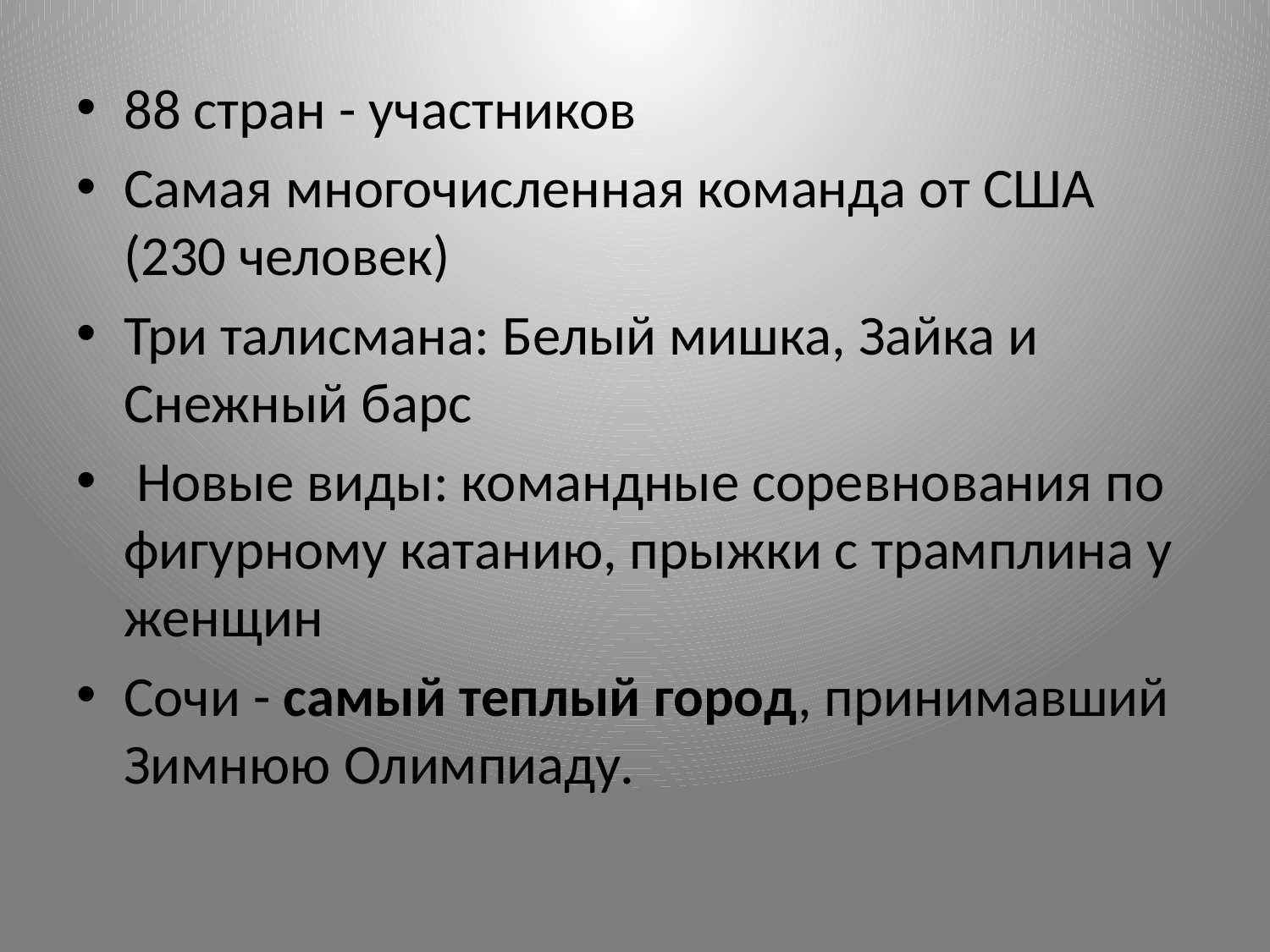

88 стран - участников
Самая многочисленная команда от США (230 человек)
Три талисмана: Белый мишка, Зайка и Снежный барс
 Новые виды: командные соревнования по фигурному катанию, прыжки с трамплина у женщин
Сочи - самый теплый город, принимавший Зимнюю Олимпиаду.